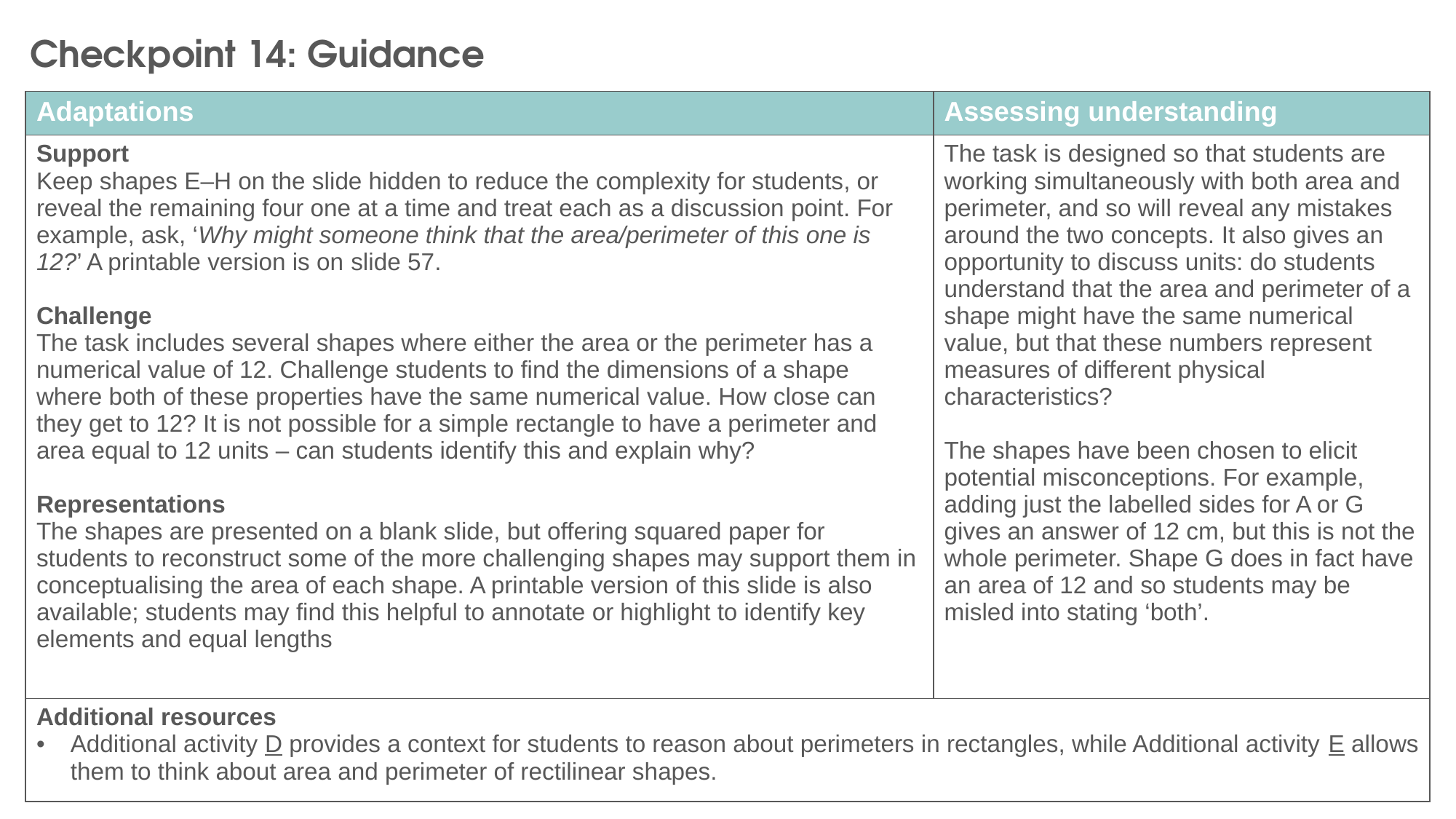

Checkpoint 14: Guidance
| Adaptations | Assessing understanding |
| --- | --- |
| Support Keep shapes E–H on the slide hidden to reduce the complexity for students, or reveal the remaining four one at a time and treat each as a discussion point. For example, ask, ‘Why might someone think that the area/perimeter of this one is 12?’ A printable version is on slide 57. Challenge The task includes several shapes where either the area or the perimeter has a numerical value of 12. Challenge students to find the dimensions of a shape where both of these properties have the same numerical value. How close can they get to 12? It is not possible for a simple rectangle to have a perimeter and area equal to 12 units – can students identify this and explain why? Representations The shapes are presented on a blank slide, but offering squared paper for students to reconstruct some of the more challenging shapes may support them in conceptualising the area of each shape. A printable version of this slide is also available; students may find this helpful to annotate or highlight to identify key elements and equal lengths | The task is designed so that students are working simultaneously with both area and perimeter, and so will reveal any mistakes around the two concepts. It also gives an opportunity to discuss units: do students understand that the area and perimeter of a shape might have the same numerical value, but that these numbers represent measures of different physical characteristics? The shapes have been chosen to elicit potential misconceptions. For example, adding just the labelled sides for A or G gives an answer of 12 cm, but this is not the whole perimeter. Shape G does in fact have an area of 12 and so students may be misled into stating ‘both’. |
| Additional resources Additional activity D provides a context for students to reason about perimeters in rectangles, while Additional activity E allows them to think about area and perimeter of rectilinear shapes. |  |